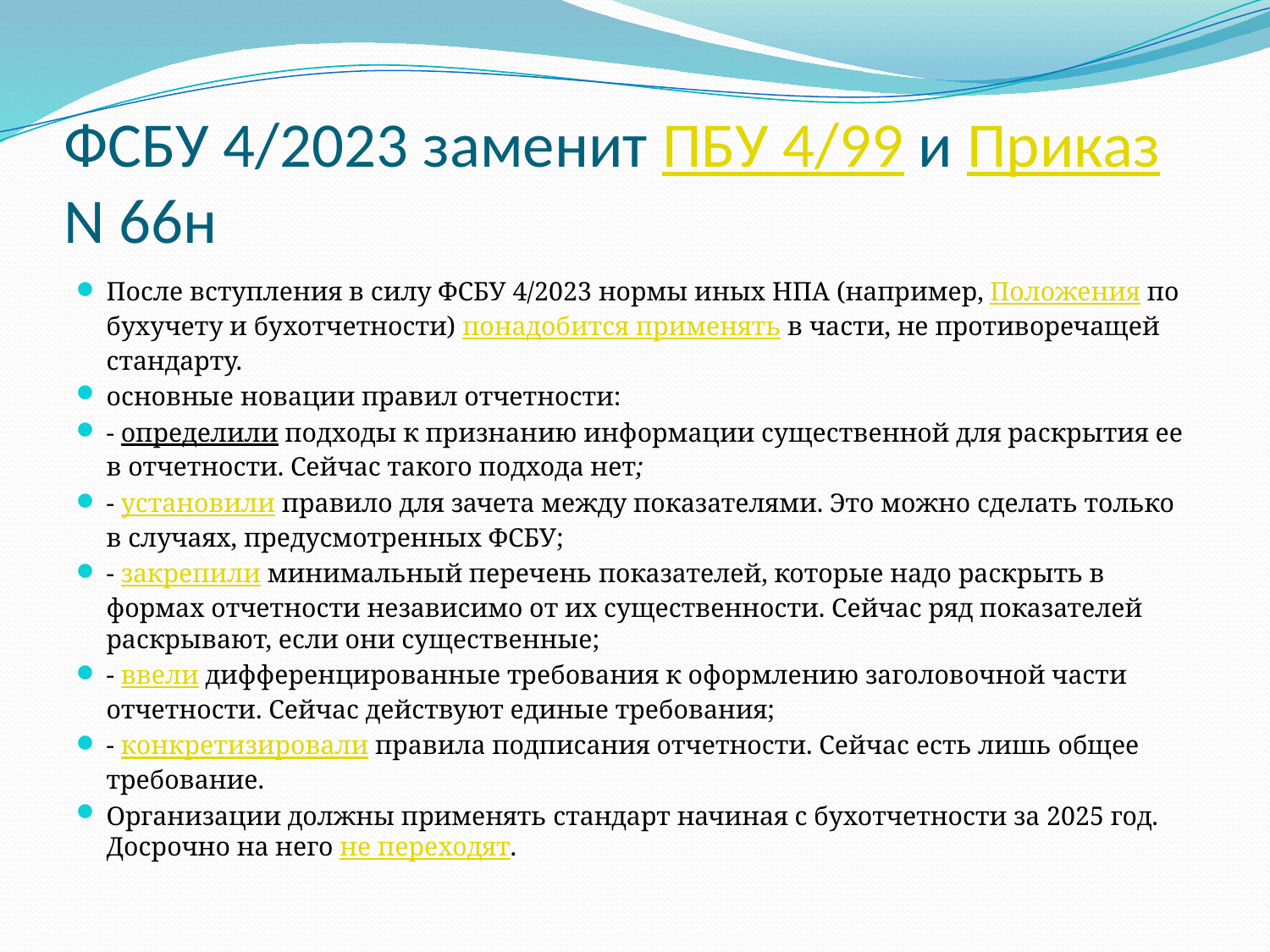

# ФСБУ 4/2023 заменит ПБУ 4/99 и Приказ N 66н
После вступления в силу ФСБУ 4/2023 нормы иных НПА (например, Положения по бухучету и бухотчетности) понадобится применять в части, не противоречащей стандарту.
основные новации правил отчетности:
- определили подходы к признанию информации существенной для раскрытия ее в отчетности. Сейчас такого подхода нет;
- установили правило для зачета между показателями. Это можно сделать только в случаях, предусмотренных ФСБУ;
- закрепили минимальный перечень показателей, которые надо раскрыть в формах отчетности независимо от их существенности. Сейчас ряд показателей раскрывают, если они существенные;
- ввели дифференцированные требования к оформлению заголовочной части отчетности. Сейчас действуют единые требования;
- конкретизировали правила подписания отчетности. Сейчас есть лишь общее требование.
Организации должны применять стандарт начиная с бухотчетности за 2025 год. Досрочно на него не переходят.